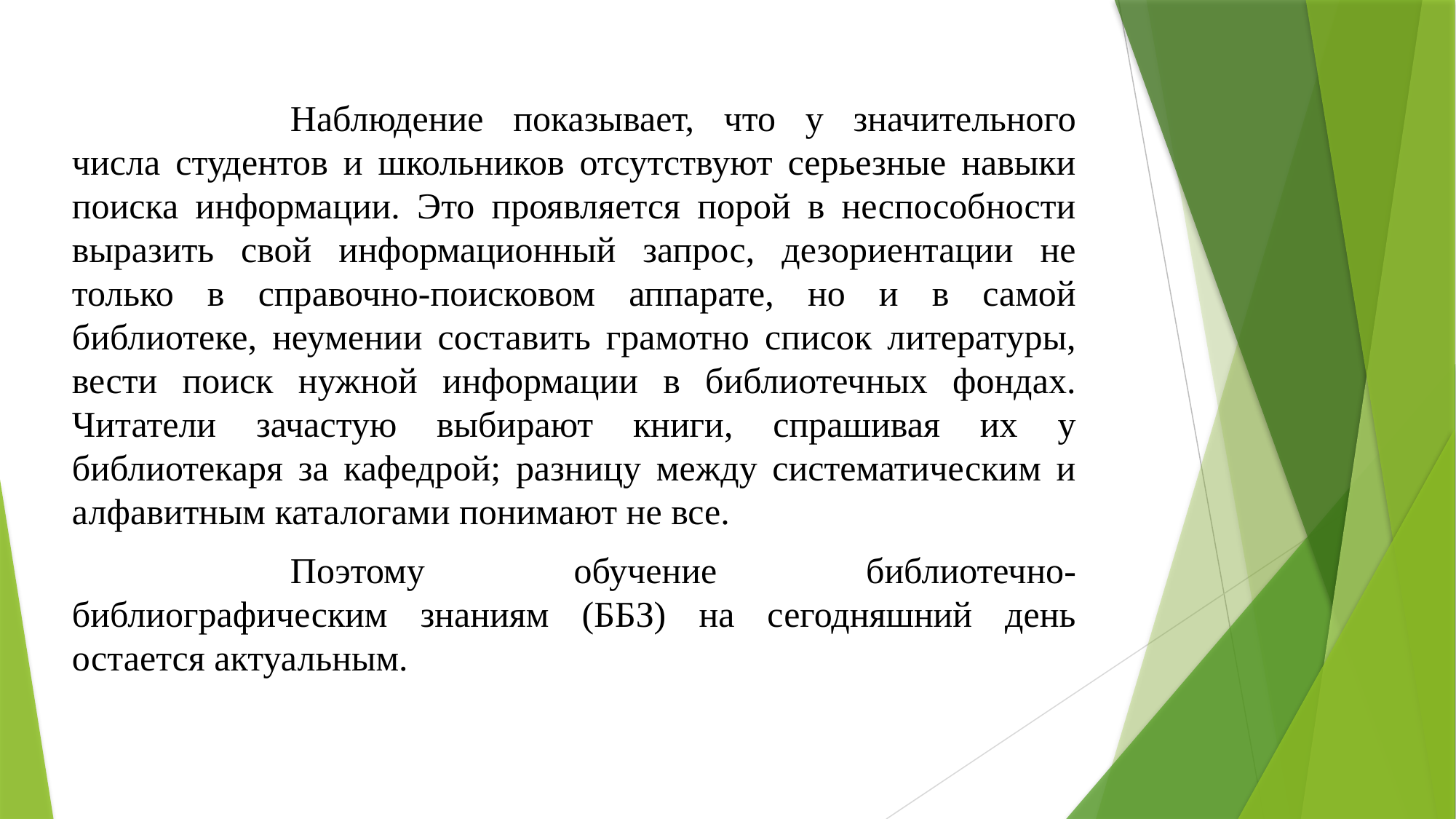

Наблюдение показывает, что у значительного числа студентов и школьников отсутствуют серьезные навыки поиска информации. Это проявляется порой в неспособности выразить свой информационный запрос, дезориентации не только в справочно-поисковом аппарате, но и в самой библиотеке, неумении составить грамотно список литературы, вести поиск нужной информации в библиотечных фондах. Читатели зачастую выбирают книги, спрашивая их у библиотекаря за кафедрой; разницу между систематическим и алфавитным каталогами понимают не все.
		Поэтому обучение библиотечно-библиографическим знаниям (ББЗ) на сегодняшний день остается актуальным.